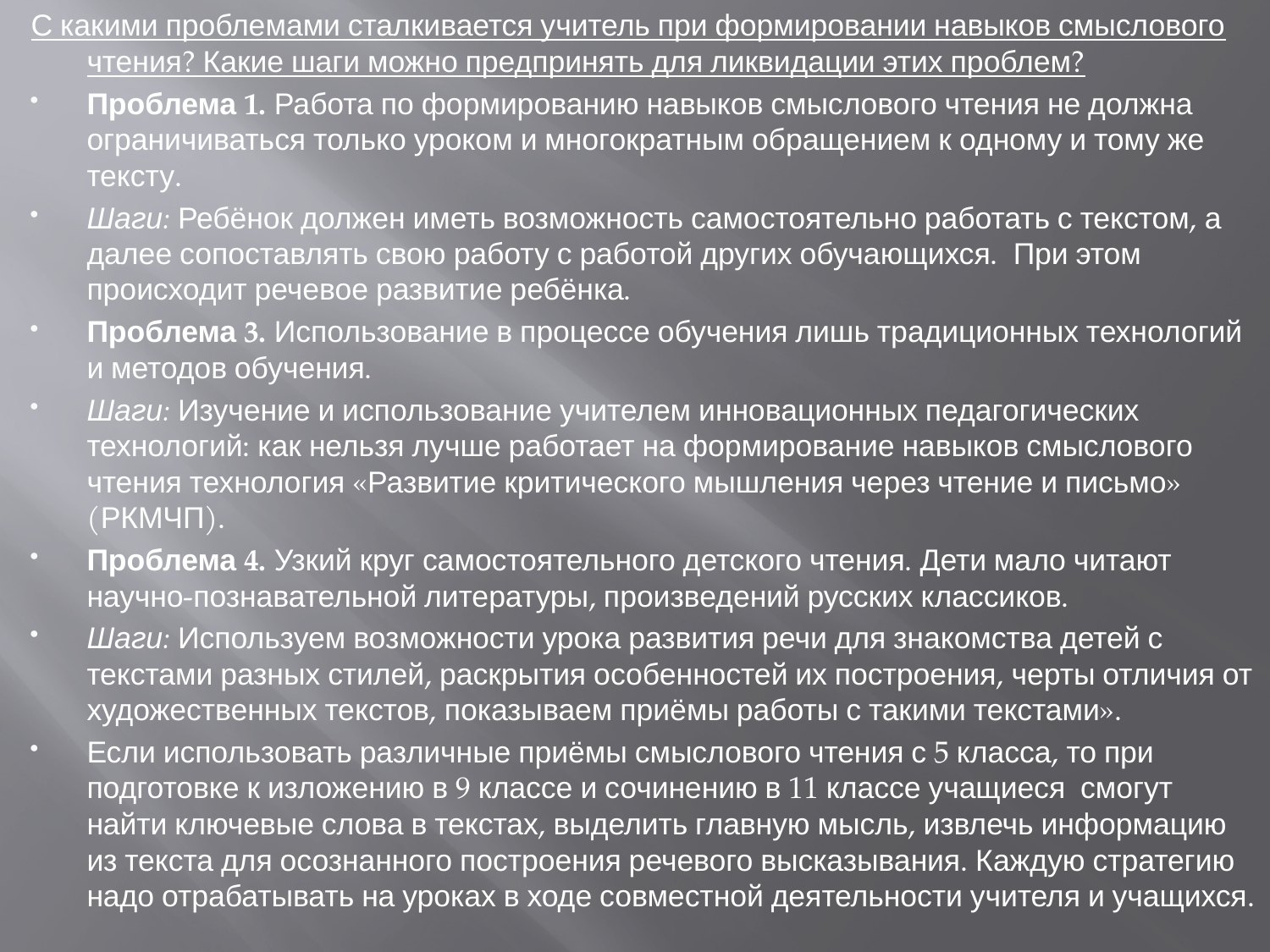

С какими проблемами сталкивается учитель при формировании навыков смыслового чтения? Какие шаги можно предпринять для ликвидации этих проблем?
Проблема 1. Работа по формированию навыков смыслового чтения не должна ограничиваться только уроком и многократным обращением к одному и тому же тексту.
Шаги: Ребёнок должен иметь возможность самостоятельно работать с текстом, а далее сопоставлять свою работу с работой других обучающихся.  При этом происходит речевое развитие ребёнка.
Проблема 3. Использование в процессе обучения лишь традиционных технологий и методов обучения.
Шаги: Изучение и использование учителем инновационных педагогических технологий: как нельзя лучше работает на формирование навыков смыслового чтения технология «Развитие критического мышления через чтение и письмо» (РКМЧП).
Проблема 4. Узкий круг самостоятельного детского чтения. Дети мало читают научно-познавательной литературы, произведений русских классиков.
Шаги: Используем возможности урока развития речи для знакомства детей с текстами разных стилей, раскрытия особенностей их построения, черты отличия от художественных текстов, показываем приёмы работы с такими текстами».
Если использовать различные приёмы смыслового чтения с 5 класса, то при подготовке к изложению в 9 классе и сочинению в 11 классе учащиеся  смогут найти ключевые слова в текстах, выделить главную мысль, извлечь информацию из текста для осознанного построения речевого высказывания. Каждую стратегию надо отрабатывать на уроках в ходе совместной деятельности учителя и учащихся.